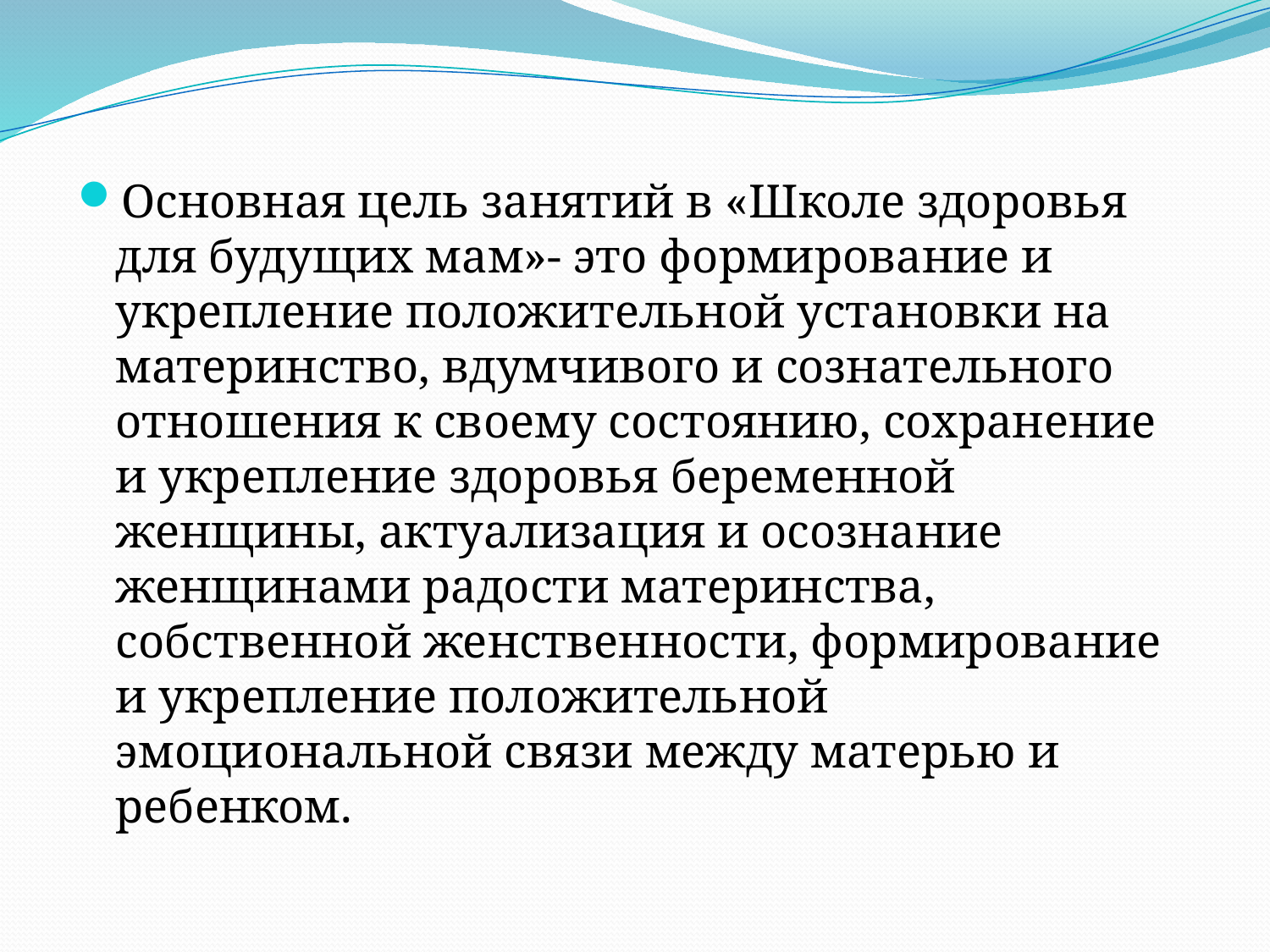

Основная цель занятий в «Школе здоровья для будущих мам»- это формирование и укрепление положительной установки на материнство, вдумчивого и сознательного отношения к своему состоянию, сохранение и укрепление здоровья беременной женщины, актуализация и осознание женщинами радости материнства, собственной женственности, формирование и укрепление положительной эмоциональной связи между матерью и ребенком.